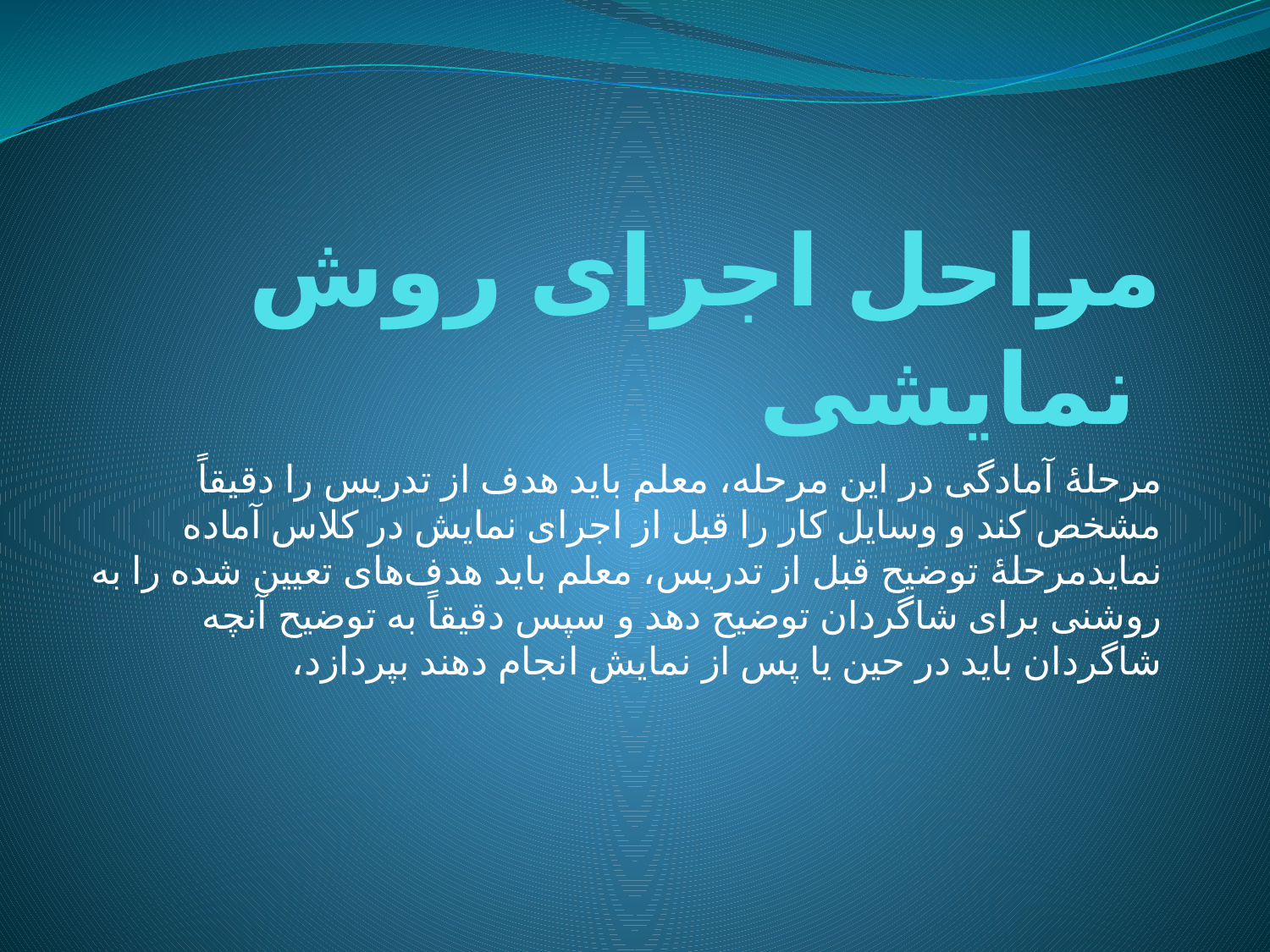

# مراحل اجراى روش نمايشى
مرحلهٔ آمادگى در اين مرحله، معلم بايد هدف از تدريس را دقيقاً مشخص کند و وسايل کار را قبل از اجراى نمايش در کلاس آماده نمايدمرحلهٔ توضيح قبل از تدريس، معلم بايد هدف‌هاى تعيين شده را به روشنى براى شاگردان توضيح دهد و سپس دقيقاً به توضيح آنچه شاگردان بايد در حين يا پس از نمايش انجام دهند بپردازد،